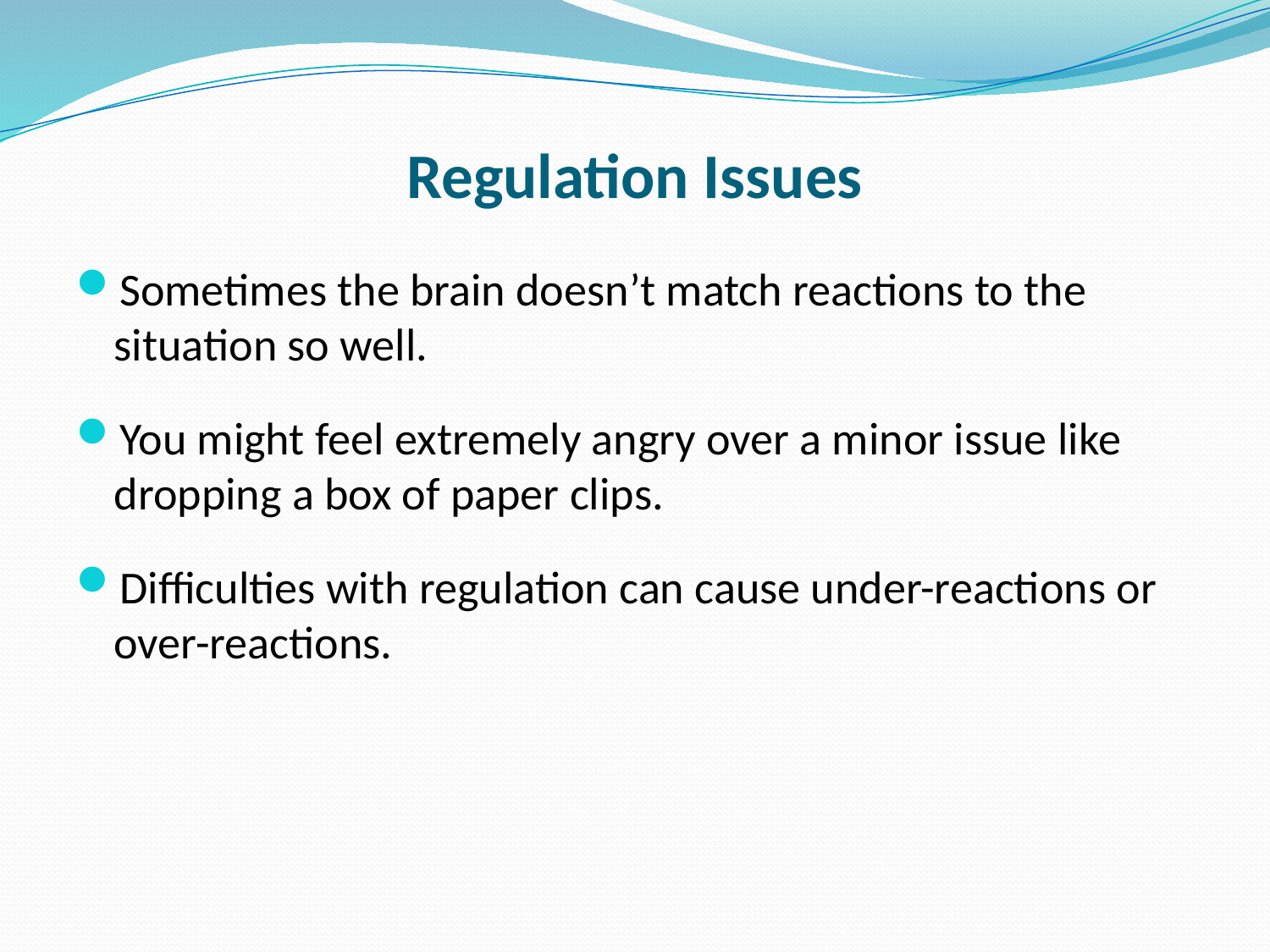

# Regulation Issues
Sometimes the brain doesn’t match reactions to the situation so well.

You might feel extremely angry over a minor issue like dropping a box of paper clips.

Difficulties with regulation can cause under-reactions or over-reactions.